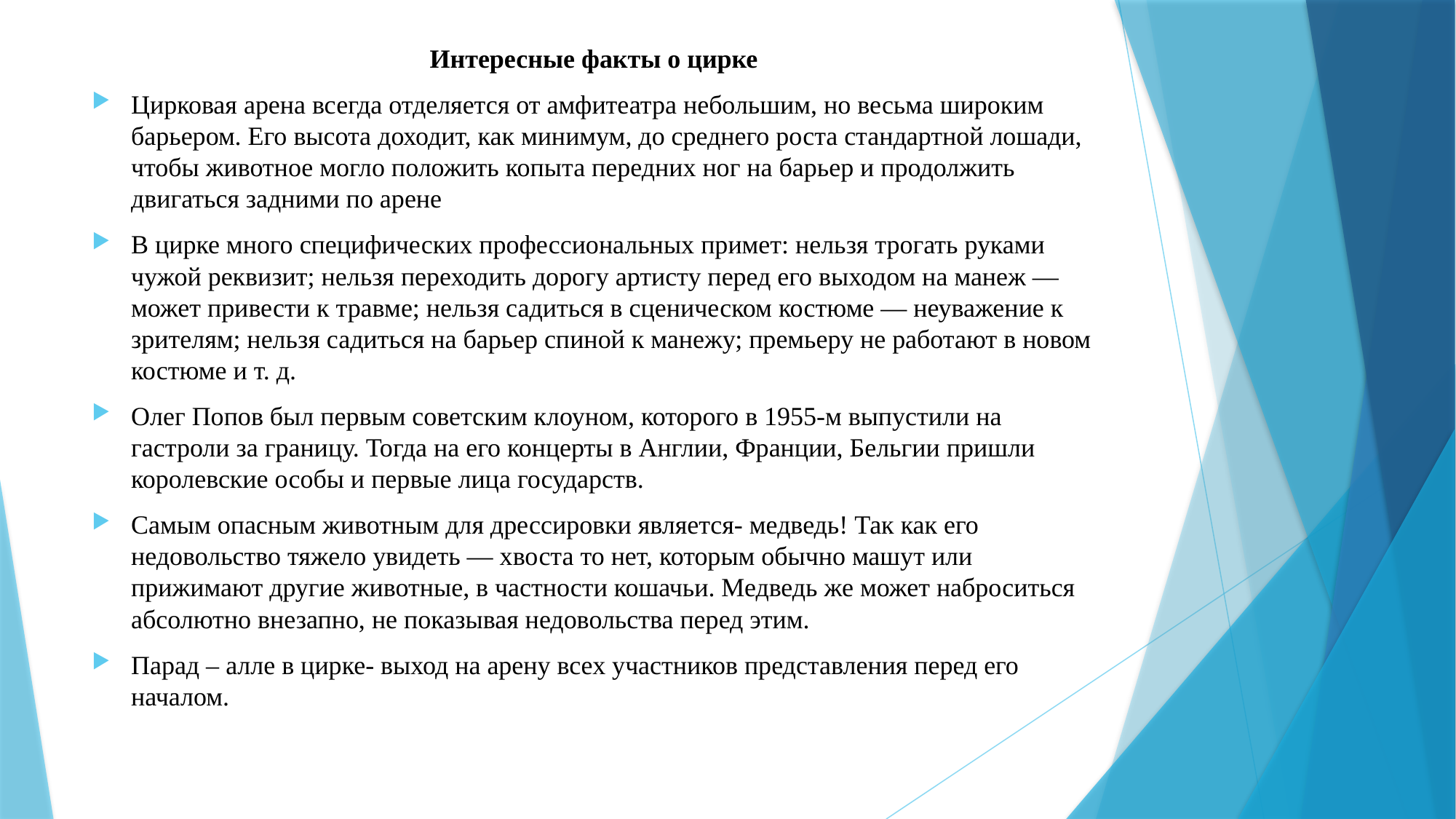

Интересные факты о цирке
Цирковая арена всегда отделяется от амфитеатра небольшим, но весьма широким барьером. Его высота доходит, как минимум, до среднего роста стандартной лошади, чтобы животное могло положить копыта передних ног на барьер и продолжить двигаться задними по арене
В цирке много специфических профессиональных примет: нельзя трогать руками чужой реквизит; нельзя переходить дорогу артисту перед его выходом на манеж — может привести к травме; нельзя садиться в сценическом костюме — неуважение к зрителям; нельзя садиться на барьер спиной к манежу; премьеру не работают в новом костюме и т. д.
Олег Попов был первым советским клоуном, которого в 1955-м выпустили на гастроли за границу. Тогда на его концерты в Англии, Франции, Бельгии пришли королевские особы и первые лица государств.
Самым опасным животным для дрессировки является- медведь! Так как его недовольство тяжело увидеть — хвоста то нет, которым обычно машут или прижимают другие животные, в частности кошачьи. Медведь же может наброситься абсолютно внезапно, не показывая недовольства перед этим.
Парад – алле в цирке- выход на арену всех участников представления перед его началом.